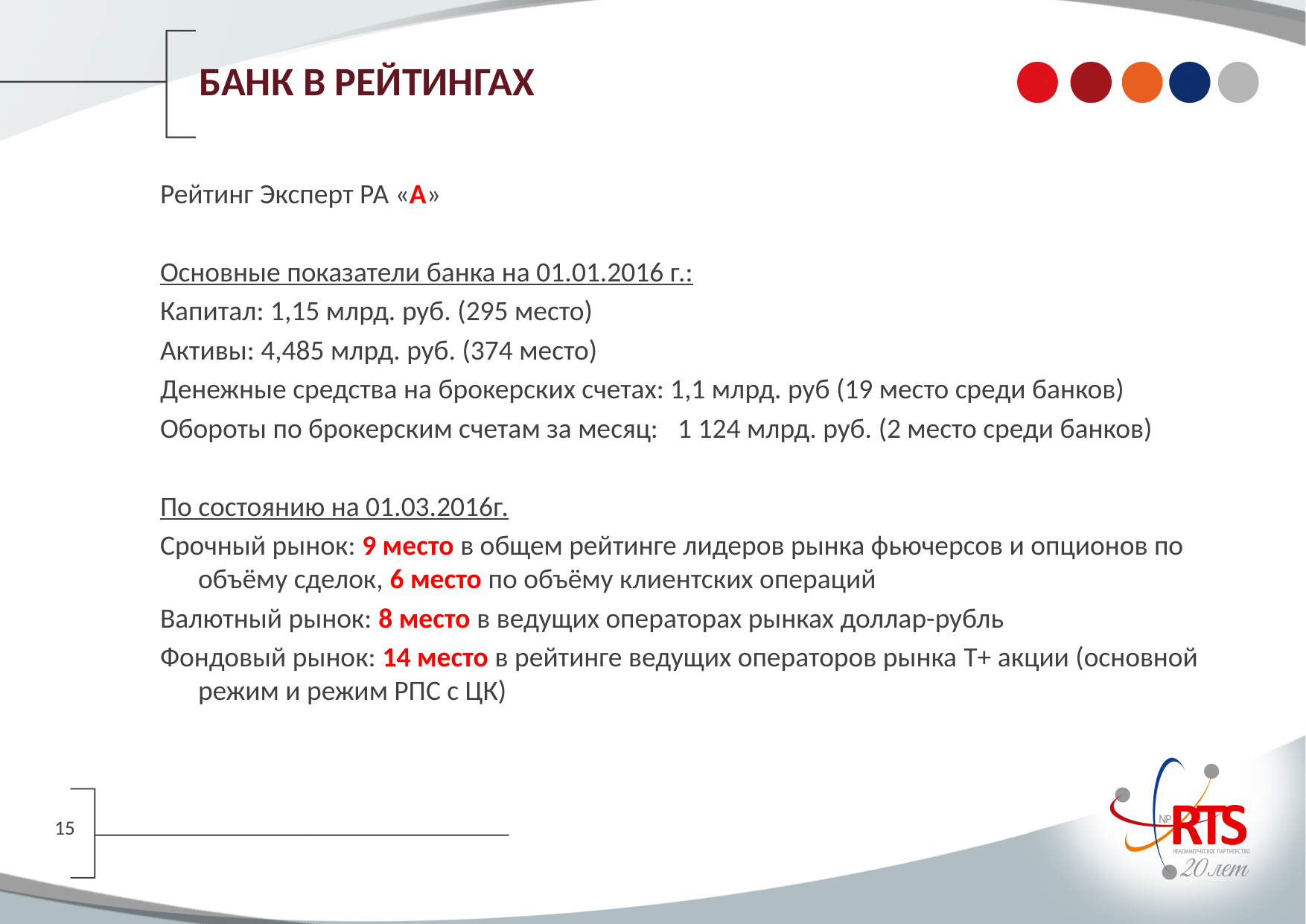

# БАНК В РЕЙТИНГАХ
Рейтинг Эксперт РА «A»

Основные показатели банка на 01.01.2016 г.:
Капитал: 1,15 млрд. руб. (295 место)
Активы: 4,485 млрд. руб. (374 место)
Денежные средства на брокерских счетах: 1,1 млрд. руб (19 место среди банков)
Обороты по брокерским счетам за месяц:   1 124 млрд. руб. (2 место среди банков)

По состоянию на 01.03.2016г.
Срочный рынок: 9 место в общем рейтинге лидеров рынка фьючерсов и опционов по объёму сделок, 6 место по объёму клиентских операций
Валютный рынок: 8 место в ведущих операторах рынках доллар-рубль
Фондовый рынок: 14 место в рейтинге ведущих операторов рынка T+ акции (основной режим и режим РПС с ЦК)
15